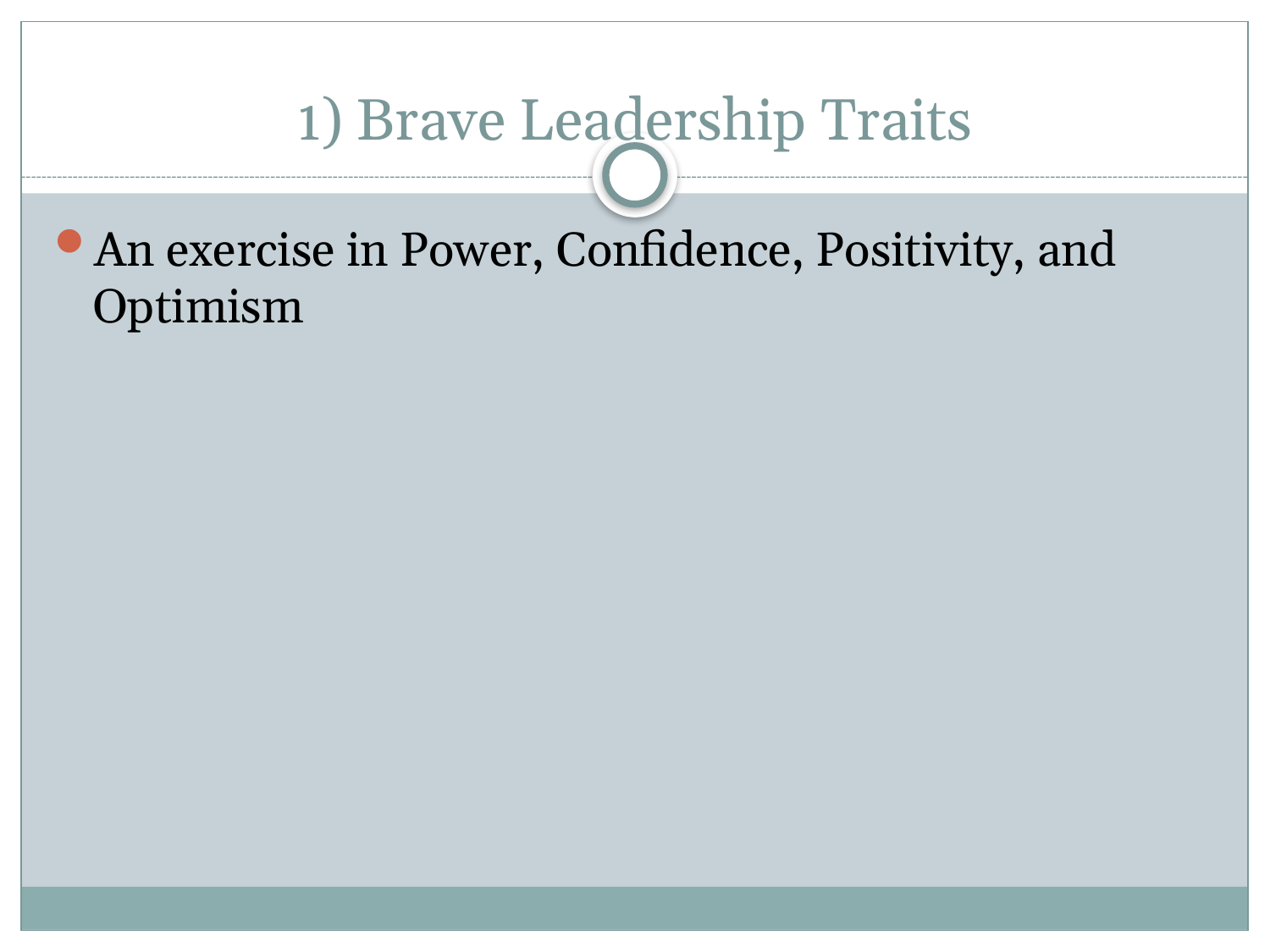

# 1) Brave Leadership Traits
An exercise in Power, Confidence, Positivity, and Optimism